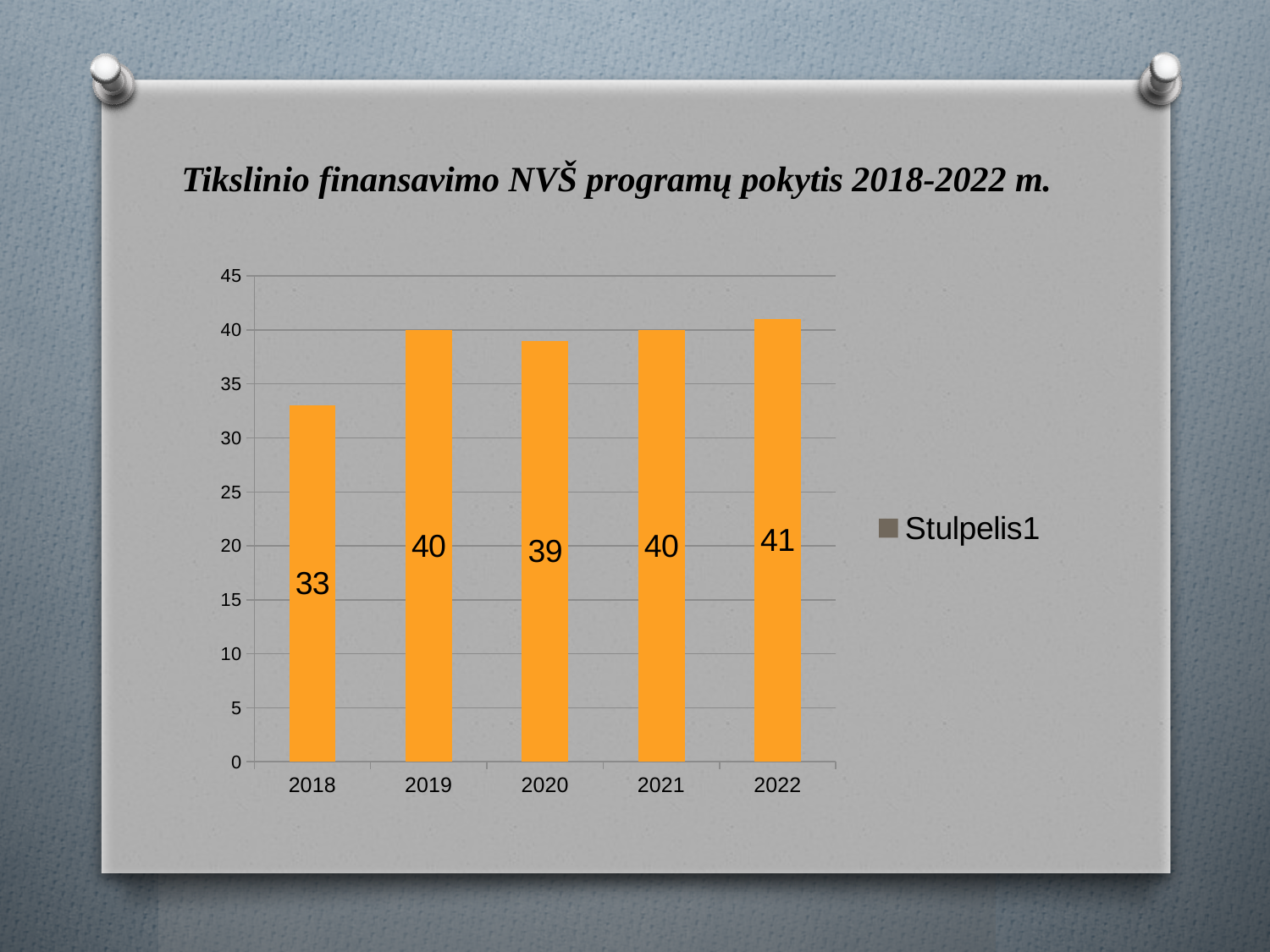

# Tikslinio finansavimo NVŠ programų pokytis 2018-2022 m.

### Chart

| Category | Programų skaičius | Stulpelis2 | Stulpelis1 |
|---|---|---|---|
| 2018 | 33.0 | None | None |
| 2019 | 40.0 | None | None |
| 2020 | 39.0 | None | None |
| 2021 | 40.0 | None | None |
| 2022 | 41.0 | None | None |